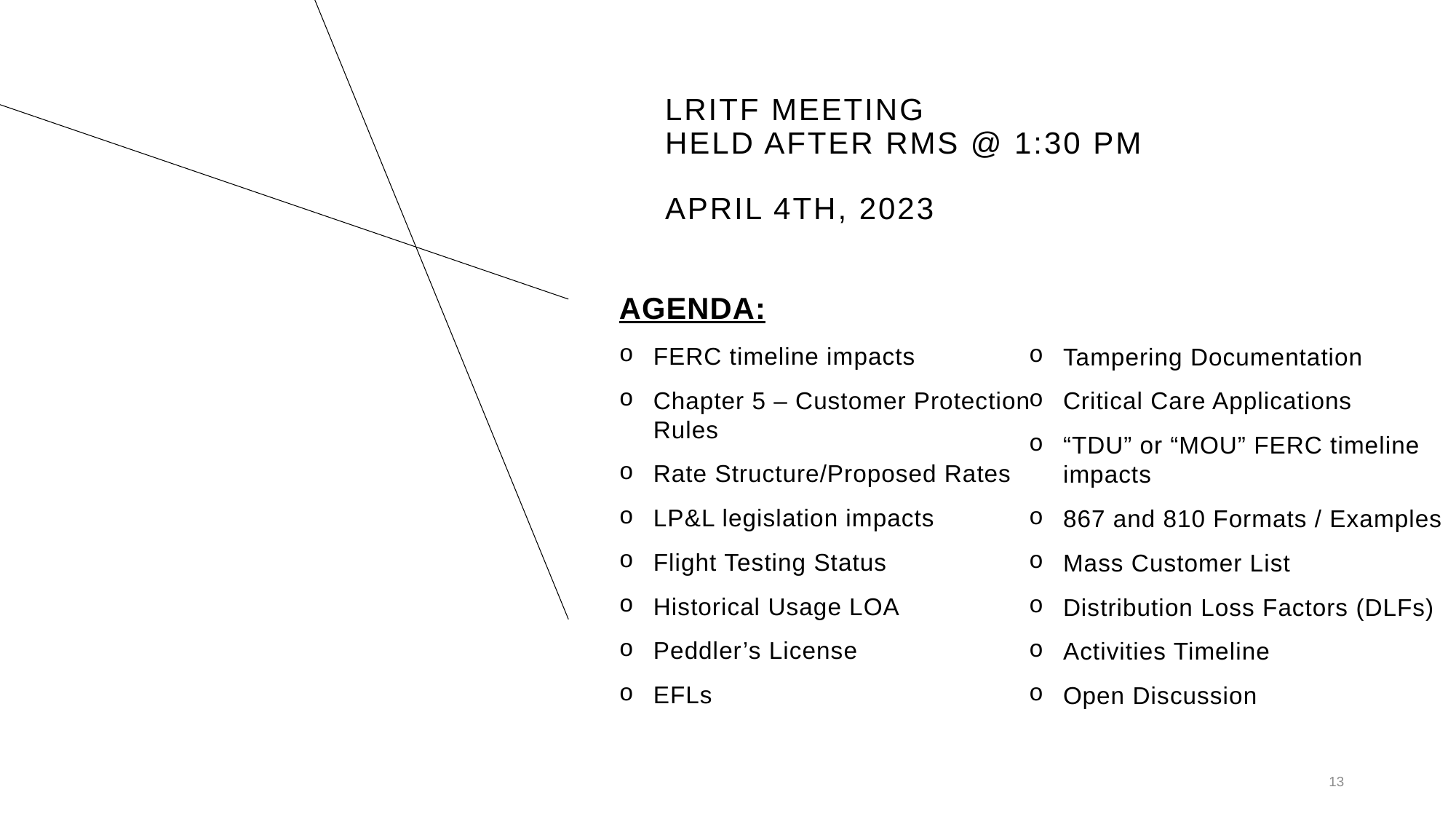

# Lritf meeting Held after RMS @ 1:30 PM April 4th, 2023
AGENDA:
FERC timeline impacts
Chapter 5 – Customer Protection Rules
Rate Structure/Proposed Rates
LP&L legislation impacts
Flight Testing Status
Historical Usage LOA
Peddler’s License
EFLs

Tampering Documentation
Critical Care Applications
“TDU” or “MOU” FERC timeline impacts
867 and 810 Formats / Examples
Mass Customer List
Distribution Loss Factors (DLFs)
Activities Timeline
Open Discussion

13